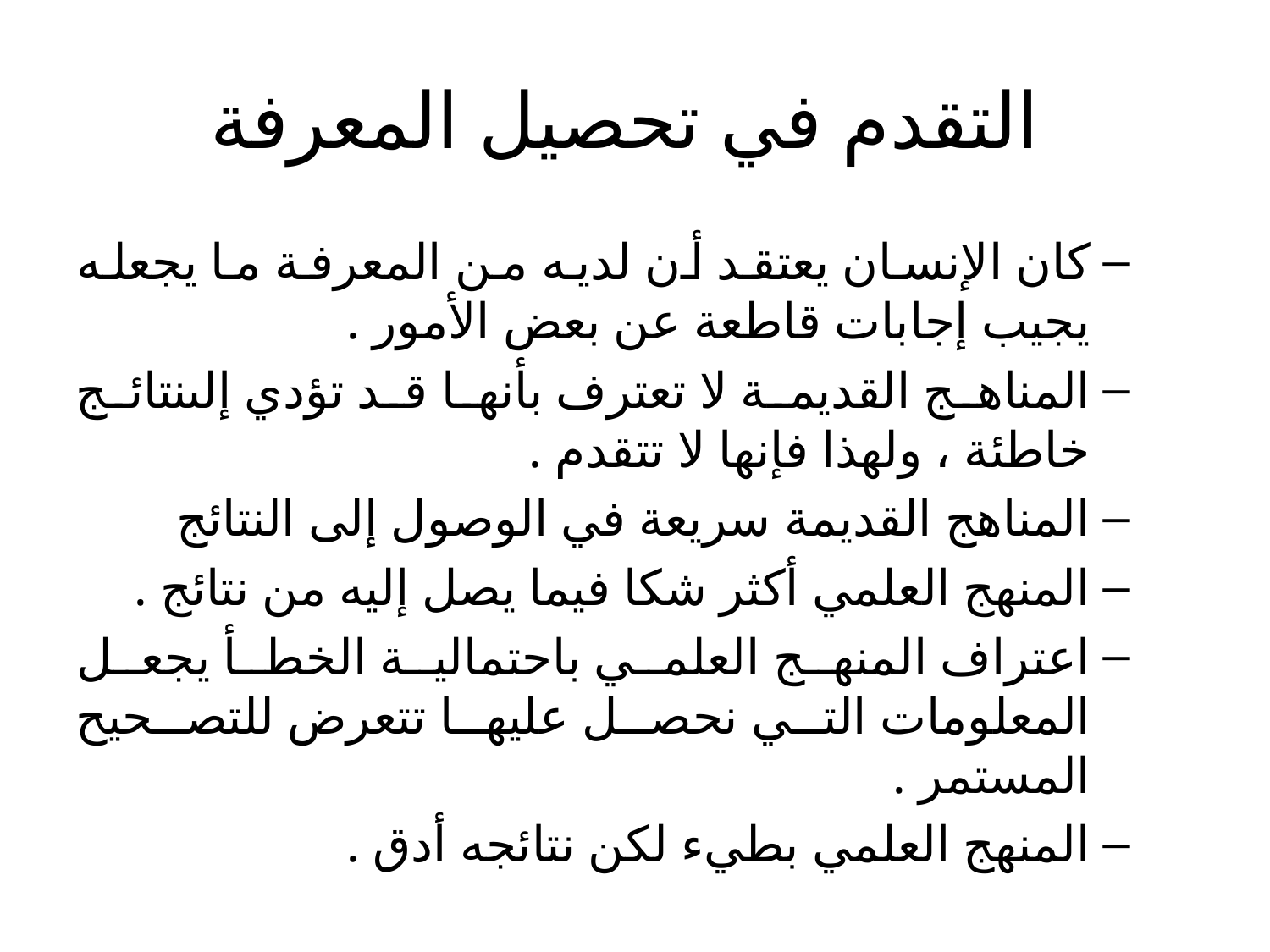

# التقدم في تحصيل المعرفة
كان الإنسان يعتقد أن لديه من المعرفة ما يجعله يجيب إجابات قاطعة عن بعض الأمور .
المناهج القديمة لا تعترف بأنها قد تؤدي إلىنتائج خاطئة ، ولهذا فإنها لا تتقدم .
المناهج القديمة سريعة في الوصول إلى النتائج
المنهج العلمي أكثر شكا فيما يصل إليه من نتائج .
اعتراف المنهج العلمي باحتمالية الخطأ يجعل المعلومات التي نحصل عليها تتعرض للتصحيح المستمر .
المنهج العلمي بطيء لكن نتائجه أدق .